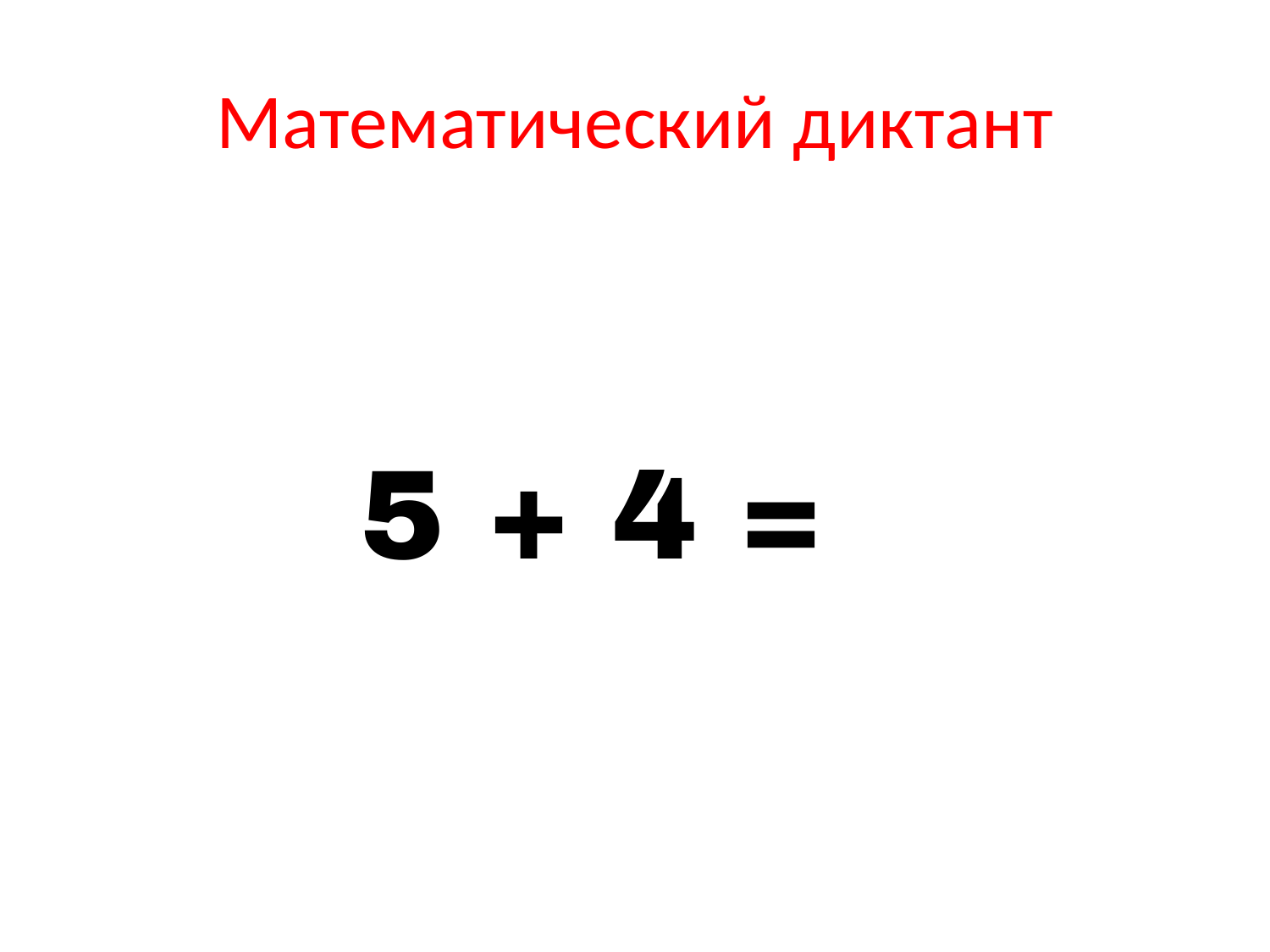

# Математический диктант
5 + 4 =